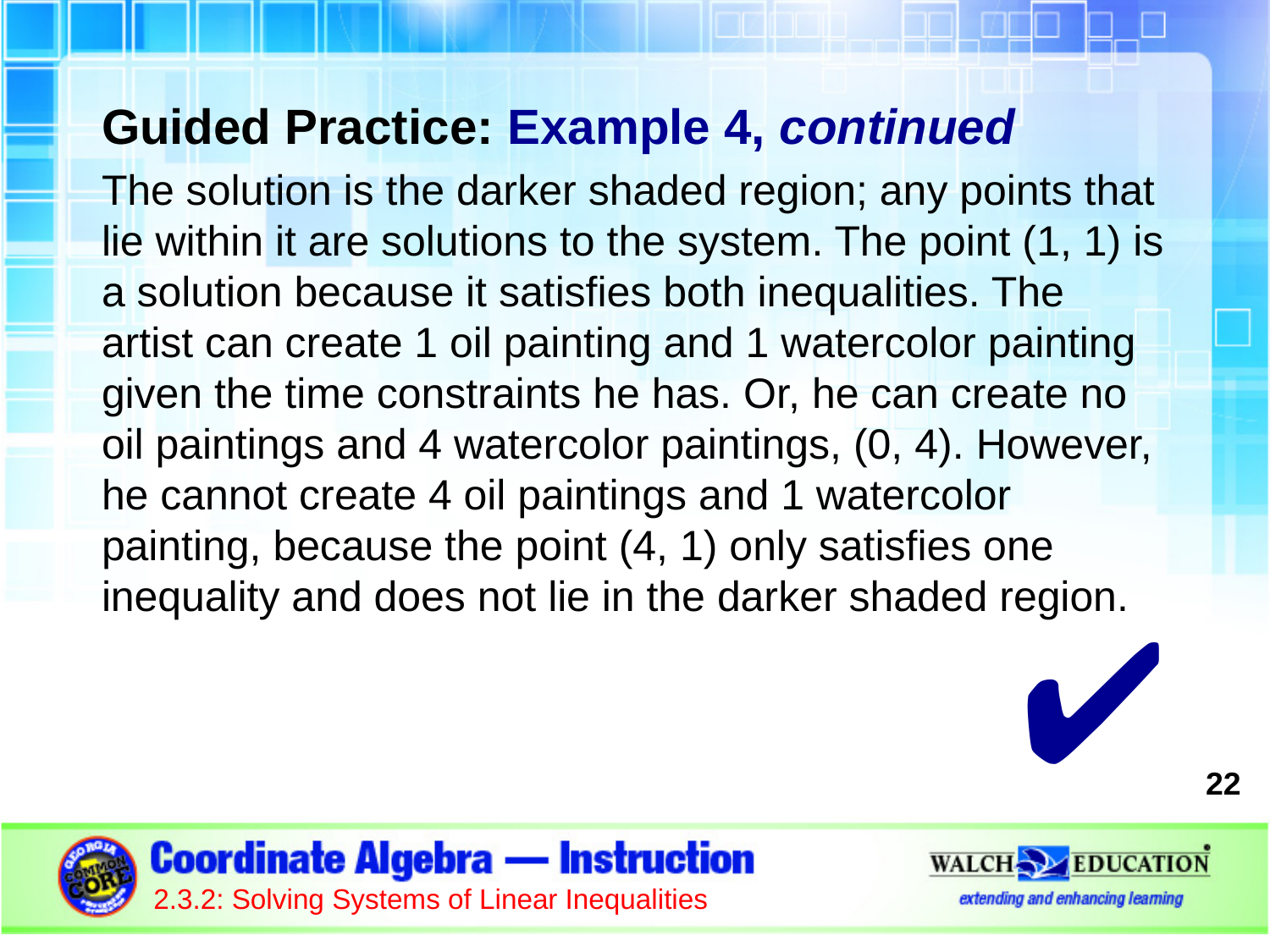

Guided Practice: Example 4, continued
The solution is the darker shaded region; any points that lie within it are solutions to the system. The point (1, 1) is a solution because it satisfies both inequalities. The artist can create 1 oil painting and 1 watercolor painting given the time constraints he has. Or, he can create no oil paintings and 4 watercolor paintings, (0, 4). However, he cannot create 4 oil paintings and 1 watercolor painting, because the point (4, 1) only satisfies one inequality and does not lie in the darker shaded region.

✔
22
2.3.2: Solving Systems of Linear Inequalities